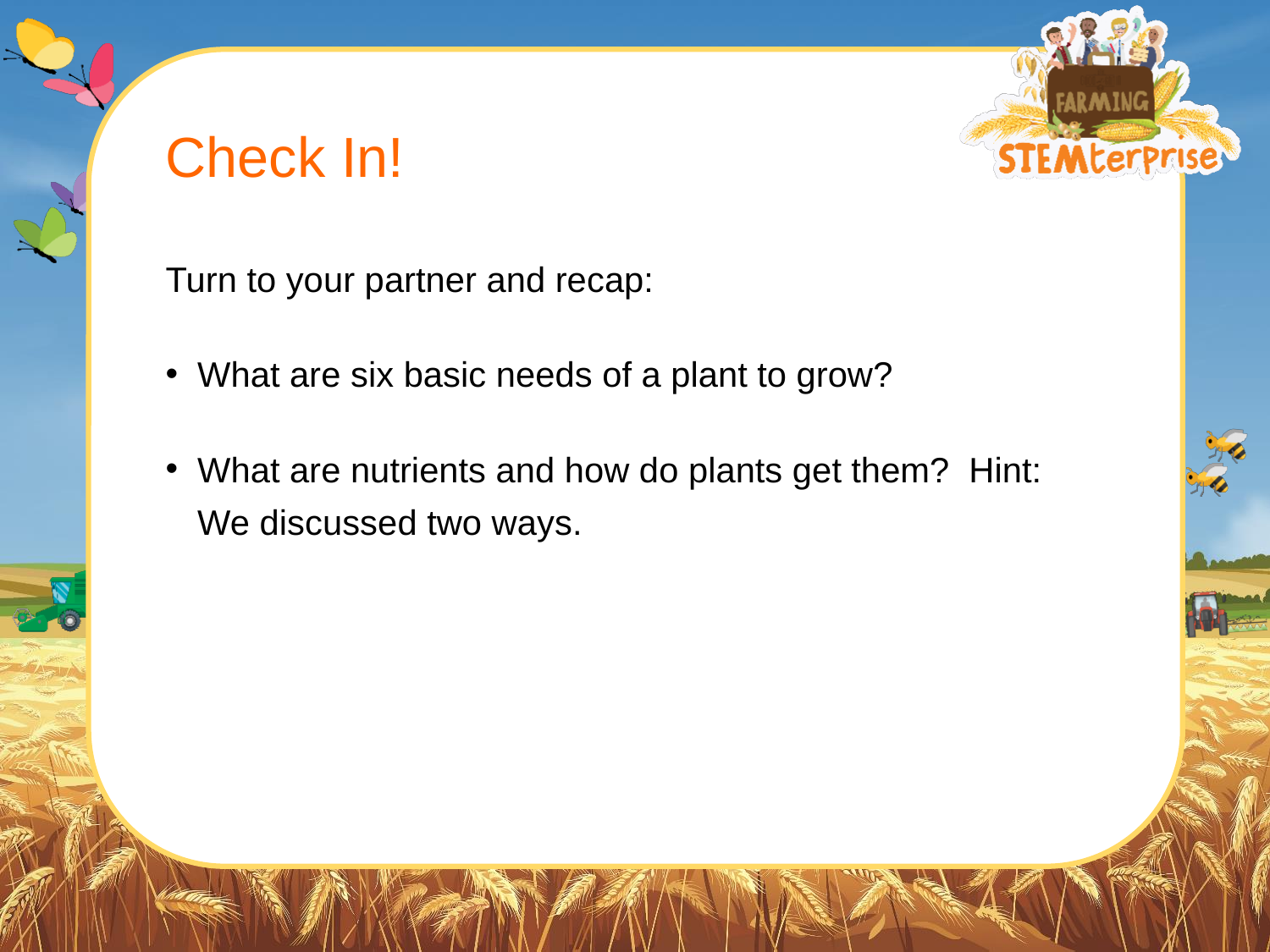

# Check In!
Turn to your partner and recap:
What are six basic needs of a plant to grow?
What are nutrients and how do plants get them?  Hint:  We discussed two ways.